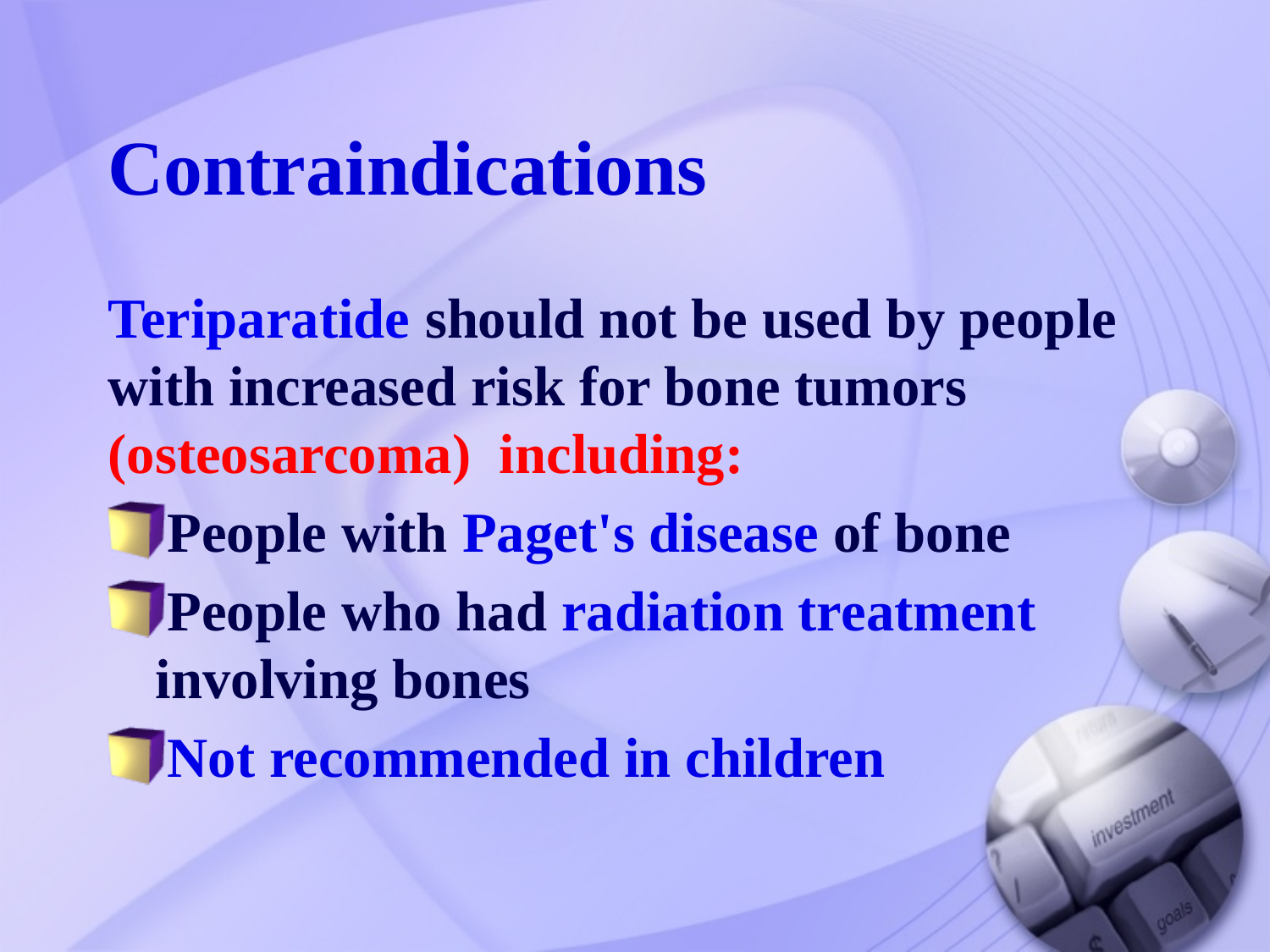

# Contraindications
Teriparatide should not be used by people with increased risk for bone tumors (osteosarcoma)  including:
People with Paget's disease of bone
People who had radiation treatment involving bones
Not recommended in children